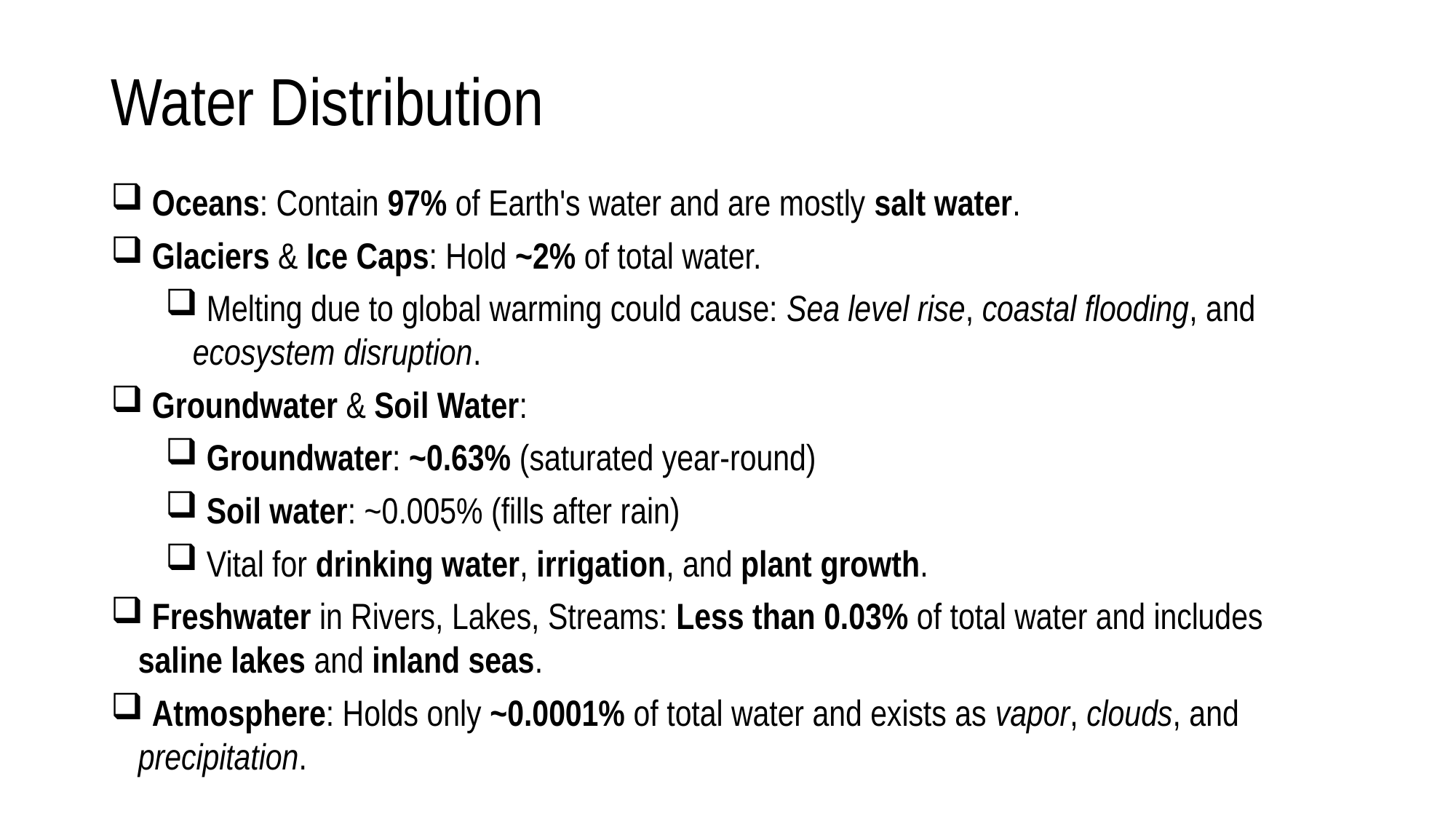

# Water Distribution
 Oceans: Contain 97% of Earth's water and are mostly salt water.
 Glaciers & Ice Caps: Hold ~2% of total water.
 Melting due to global warming could cause: Sea level rise, coastal flooding, and ecosystem disruption.
 Groundwater & Soil Water:
 Groundwater: ~0.63% (saturated year-round)
 Soil water: ~0.005% (fills after rain)
 Vital for drinking water, irrigation, and plant growth.
 Freshwater in Rivers, Lakes, Streams: Less than 0.03% of total water and includes saline lakes and inland seas.
 Atmosphere: Holds only ~0.0001% of total water and exists as vapor, clouds, and precipitation.